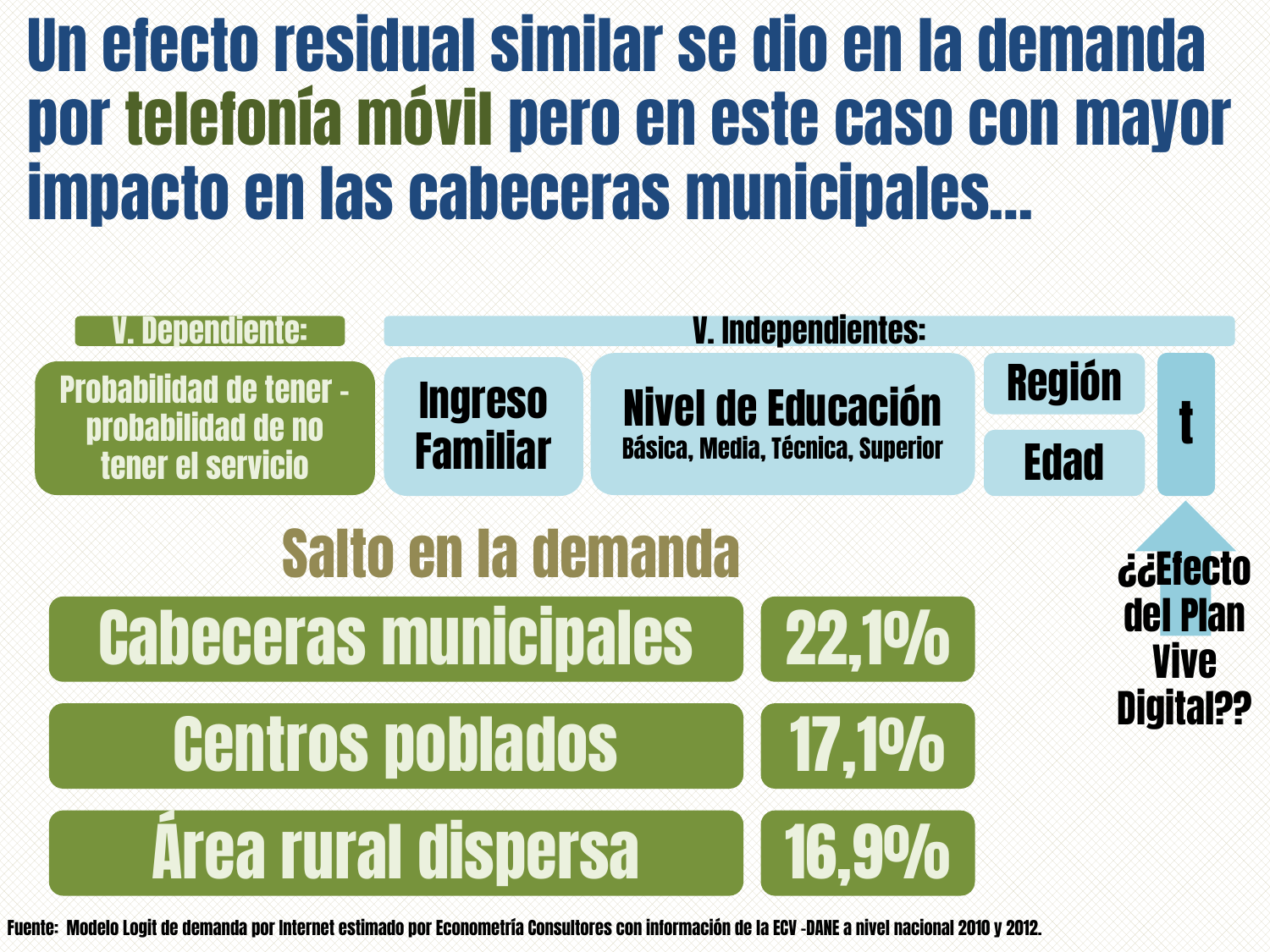

Un efecto residual similar se dio en la demanda por telefonía móvil pero en este caso con mayor impacto en las cabeceras municipales…
V. Dependiente:
V. Independientes:
t
Nivel de Educación
Básica, Media, Técnica, Superior
Región
Ingreso Familiar
Edad
Probabilidad de tener – probabilidad de no tener el servicio

¿¿Efecto del Plan Vive Digital??
Salto en la demanda
Cabeceras municipales
22,1%
Centros poblados
17,1%
Área rural dispersa
16,9%
Fuente:  Modelo Logit de demanda por Internet estimado por Econometría Consultores con información de la ECV -DANE a nivel nacional 2010 y 2012.